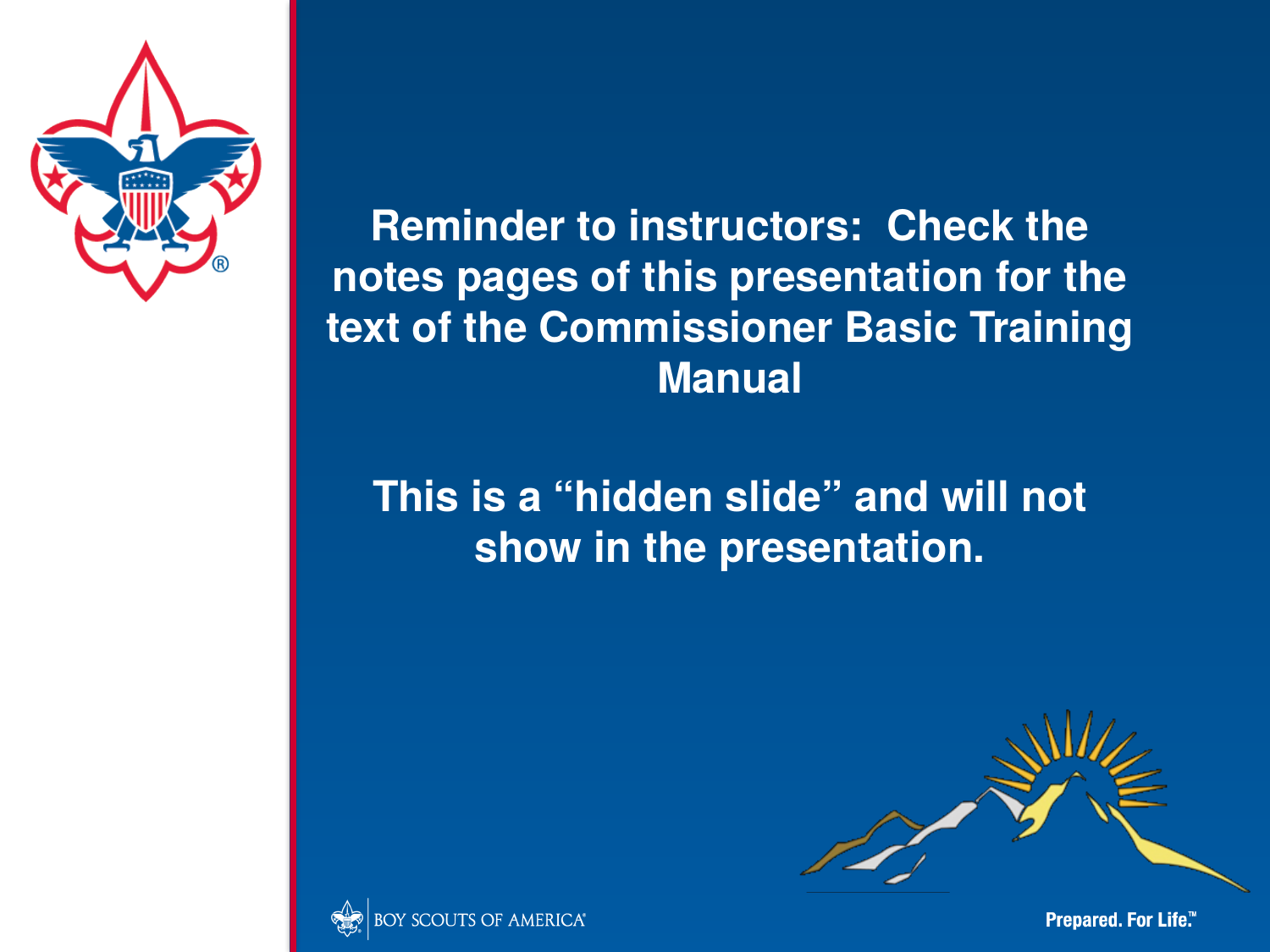

Reminder to instructors:  Check the notes pages of this presentation for the text of the Commissioner Basic Training Manual

This is a “hidden slide” and will not show in the presentation.